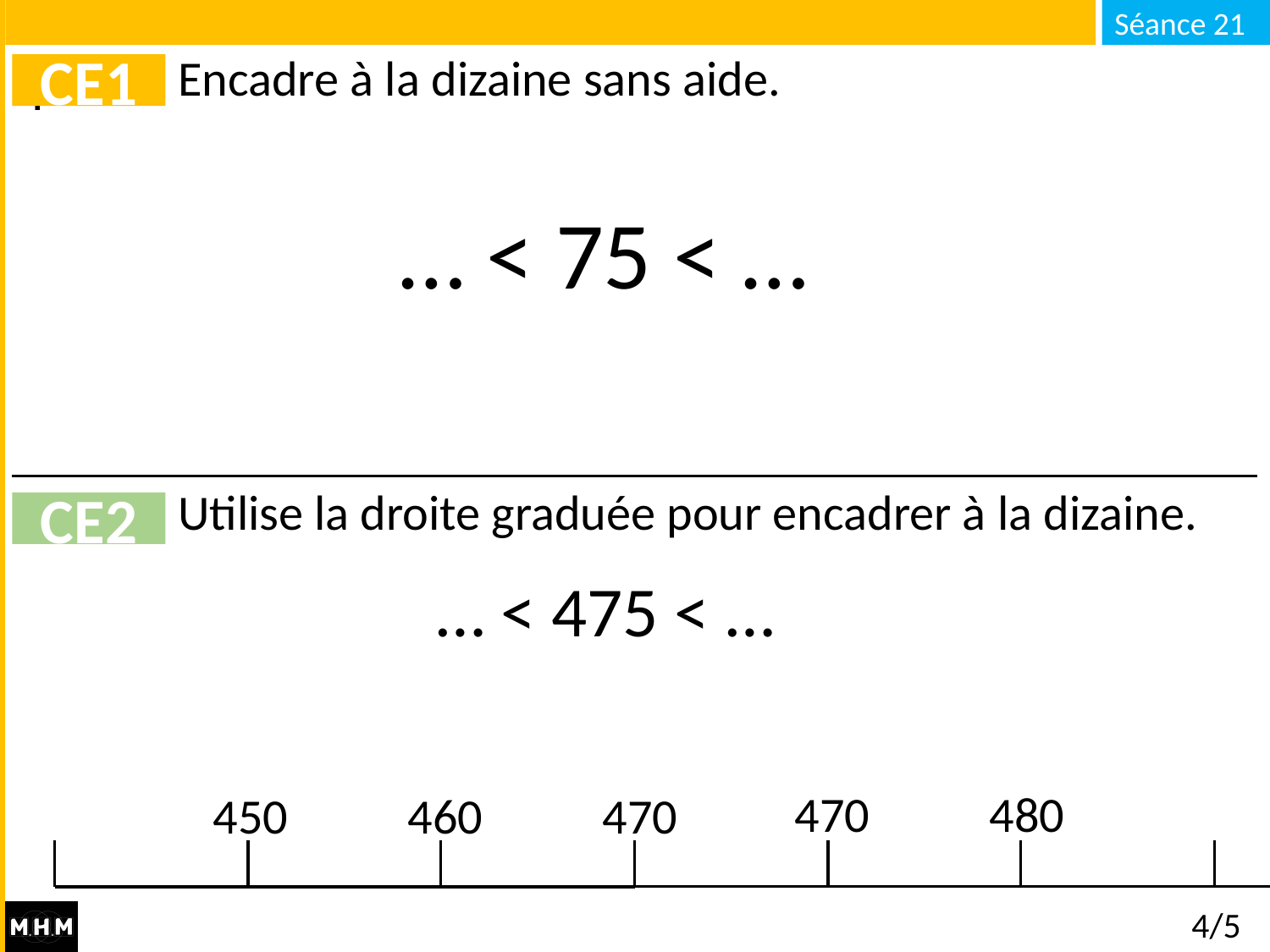

Encadre à la dizaine sans aide.
CE1
… < 75 < …
Utilise la droite graduée pour encadrer à la dizaine.
CE2
… < 475 < …
470
480
450
460
470
4/5